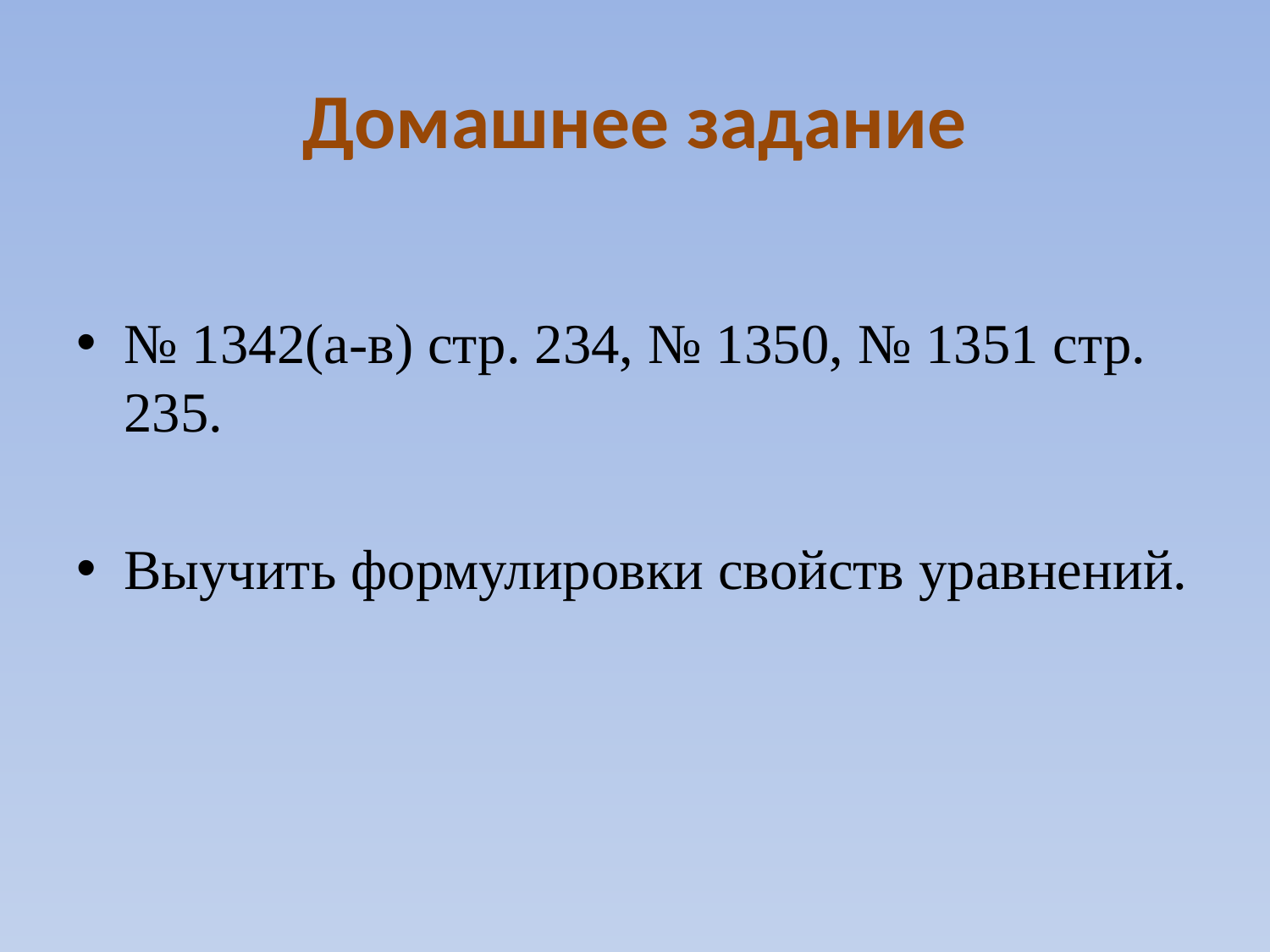

# Домашнее задание

№ 1342(а-в) стр. 234, № 1350, № 1351 стр. 235.

Выучить формулировки свойств уравнений.